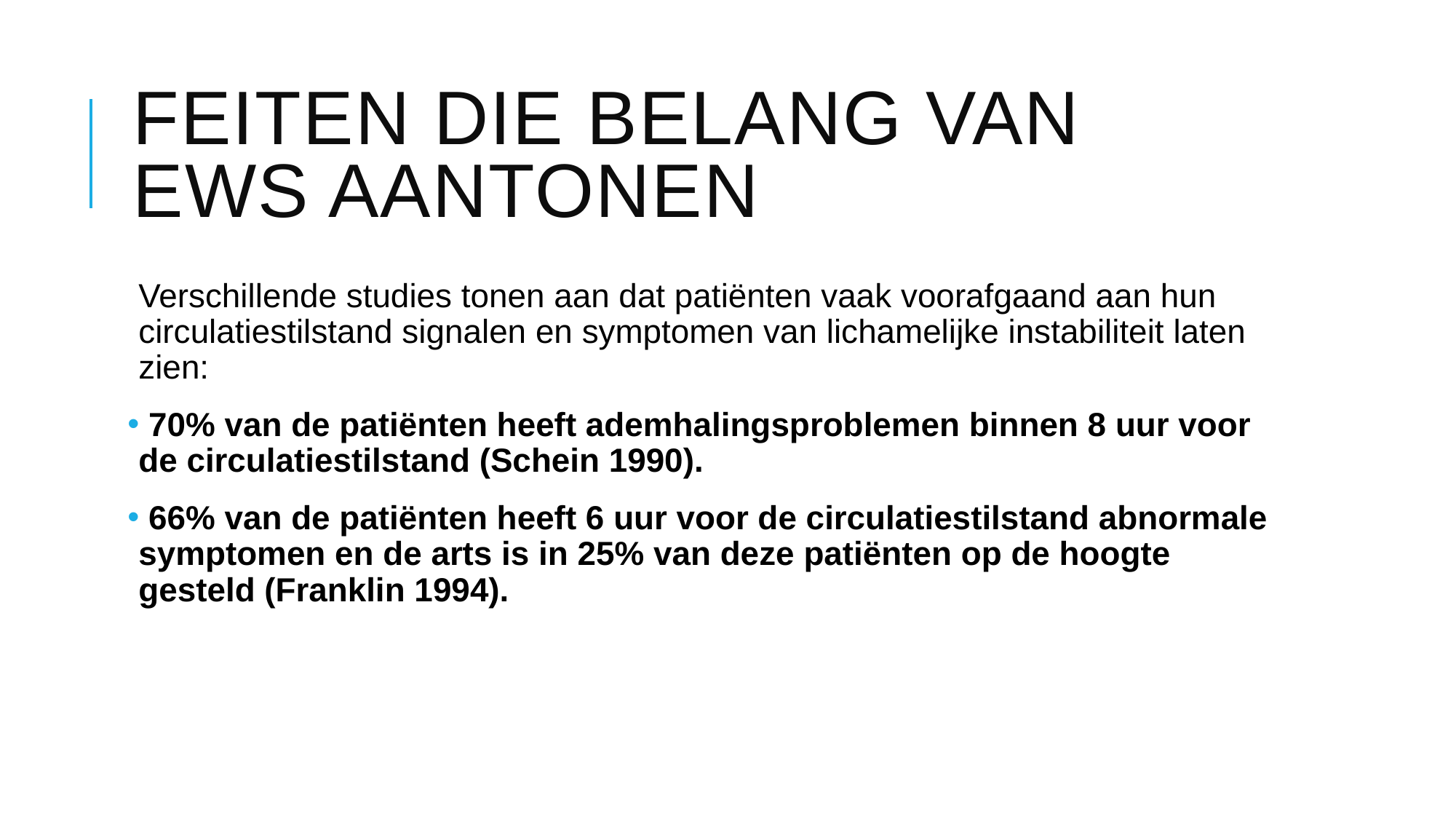

# Feiten die belang van EWS aantonen
Verschillende studies tonen aan dat patiënten vaak voorafgaand aan hun circulatiestilstand signalen en symptomen van lichamelijke instabiliteit laten zien:
 70% van de patiënten heeft ademhalingsproblemen binnen 8 uur voor de circulatiestilstand (Schein 1990).
 66% van de patiënten heeft 6 uur voor de circulatiestilstand abnormale symptomen en de arts is in 25% van deze patiënten op de hoogte gesteld (Franklin 1994).